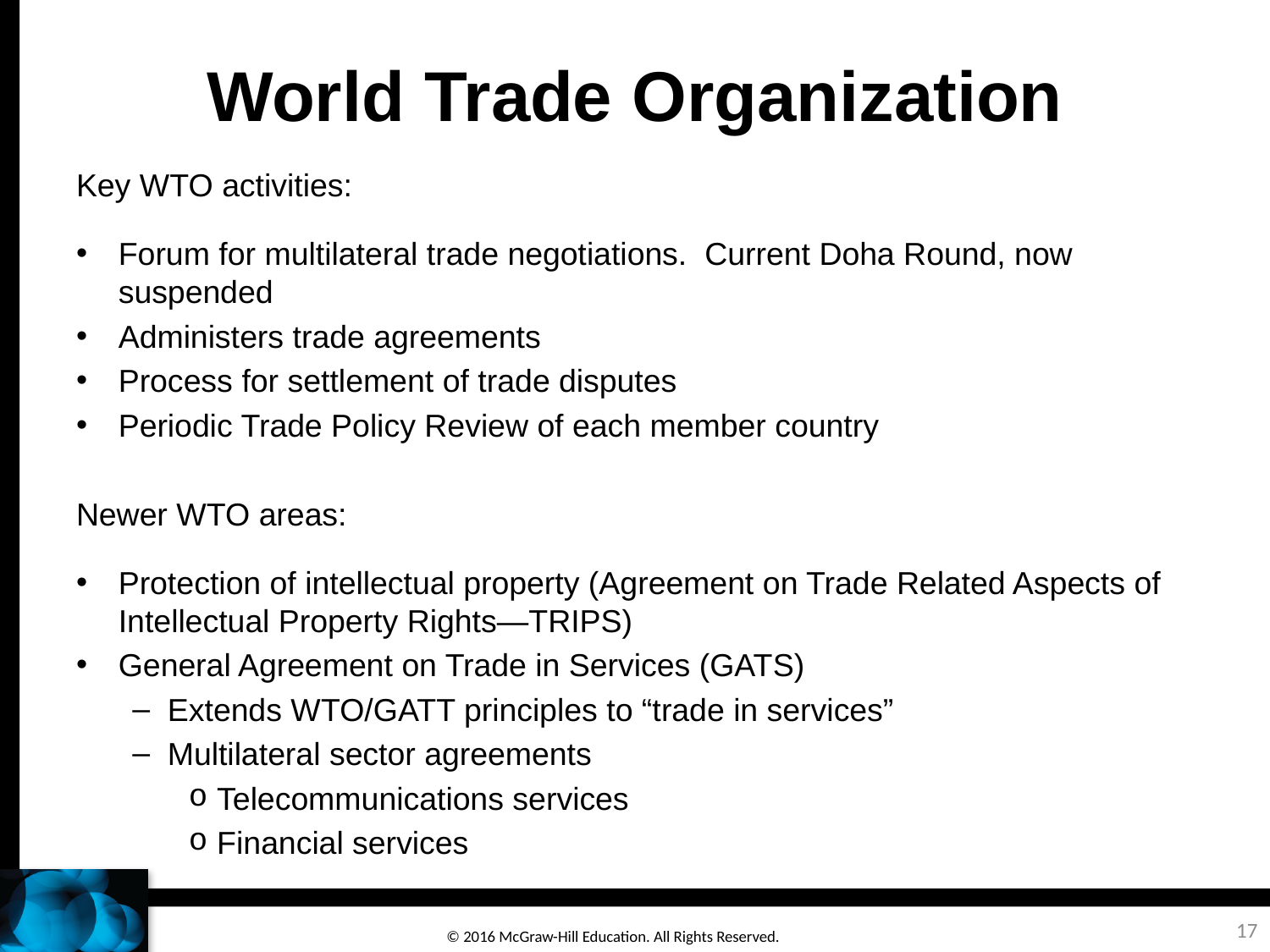

# World Trade Organization
Key WTO activities:

Forum for multilateral trade negotiations.  Current Doha Round, now suspended
Administers trade agreements
Process for settlement of trade disputes
Periodic Trade Policy Review of each member country

Newer WTO areas:

Protection of intellectual property (Agreement on Trade Related Aspects of Intellectual Property Rights—TRIPS)
General Agreement on Trade in Services (GATS)
Extends WTO/GATT principles to “trade in services”
Multilateral sector agreements
Telecommunications services
Financial services

17
© 2016 McGraw-Hill Education. All Rights Reserved.